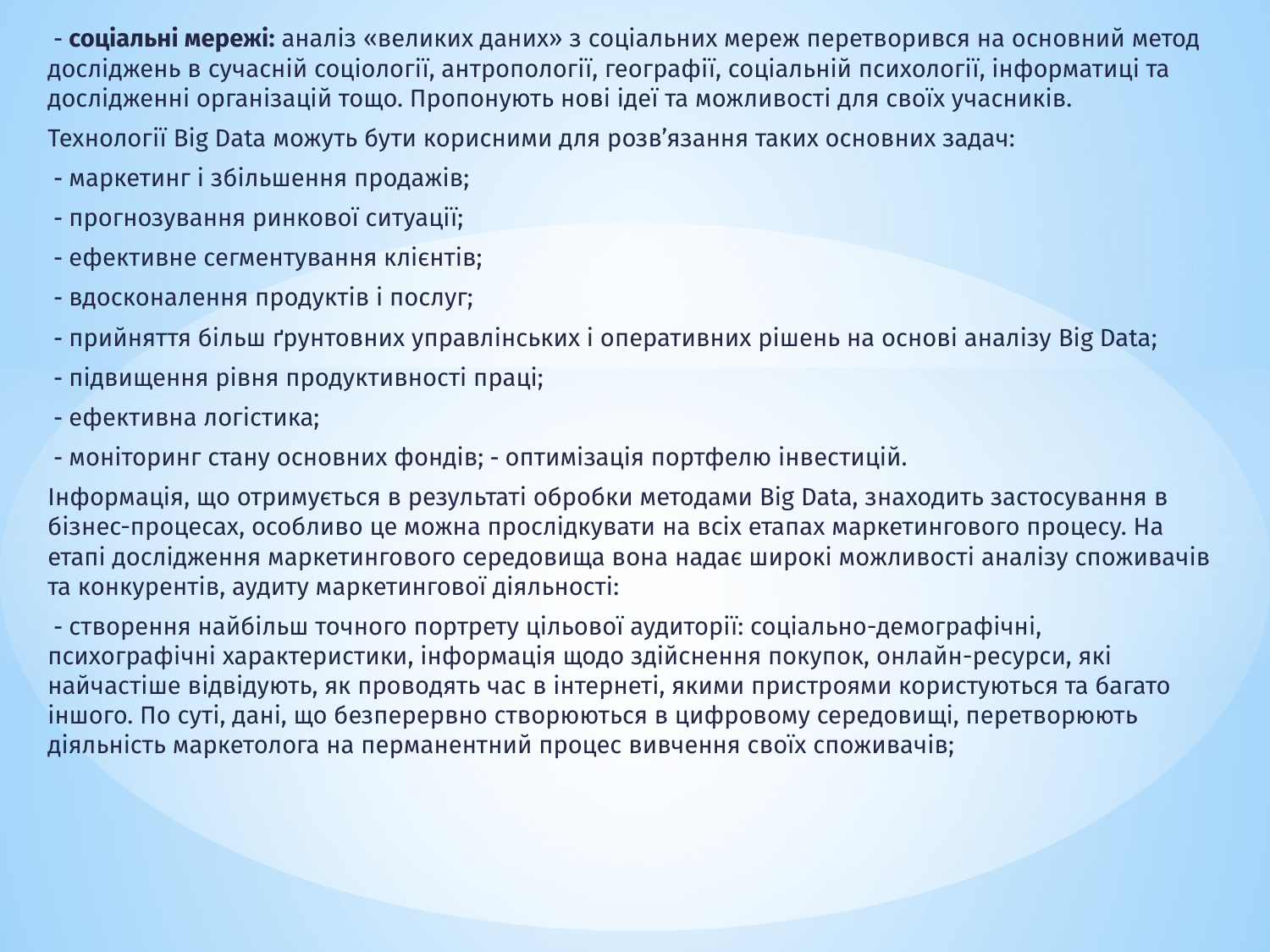

− соціальні мережі: аналіз «великих даних» з соціальних мереж перетворився на основний метод досліджень в сучасній соціології, антропології, географії, соціальній психології, інформатиці та дослідженні організацій тощо. Пропонують нові ідеї та можливості для своїх учасників.
Технології Big Data можуть бути корисними для розв’язання таких основних задач:
 − маркетинг і збільшення продажів;
 − прогнозування ринкової ситуації;
 − ефективне сегментування клієнтів;
 − вдосконалення продуктів і послуг;
 − прийняття більш ґрунтовних управлінських і оперативних рішень на основі аналізу Big Data;
 − підвищення рівня продуктивності праці;
 − ефективна логістика;
 − моніторинг стану основних фондів; − оптимізація портфелю інвестицій.
Інформація, що отримується в результаті обробки методами Big Data, знаходить застосування в бізнес-процесах, особливо це можна прослідкувати на всіх етапах маркетингового процесу. На етапі дослідження маркетингового середовища вона надає широкі можливості аналізу споживачів та конкурентів, аудиту маркетингової діяльності:
 − створення найбільш точного портрету цільової аудиторії: соціально-демографічні, психографічні характеристики, інформація щодо здійснення покупок, онлайн-ресурси, які найчастіше відвідують, як проводять час в інтернеті, якими пристроями користуються та багато іншого. По суті, дані, що безперервно створюються в цифровому середовищі, перетворюють діяльність маркетолога на перманентний процес вивчення своїх споживачів;